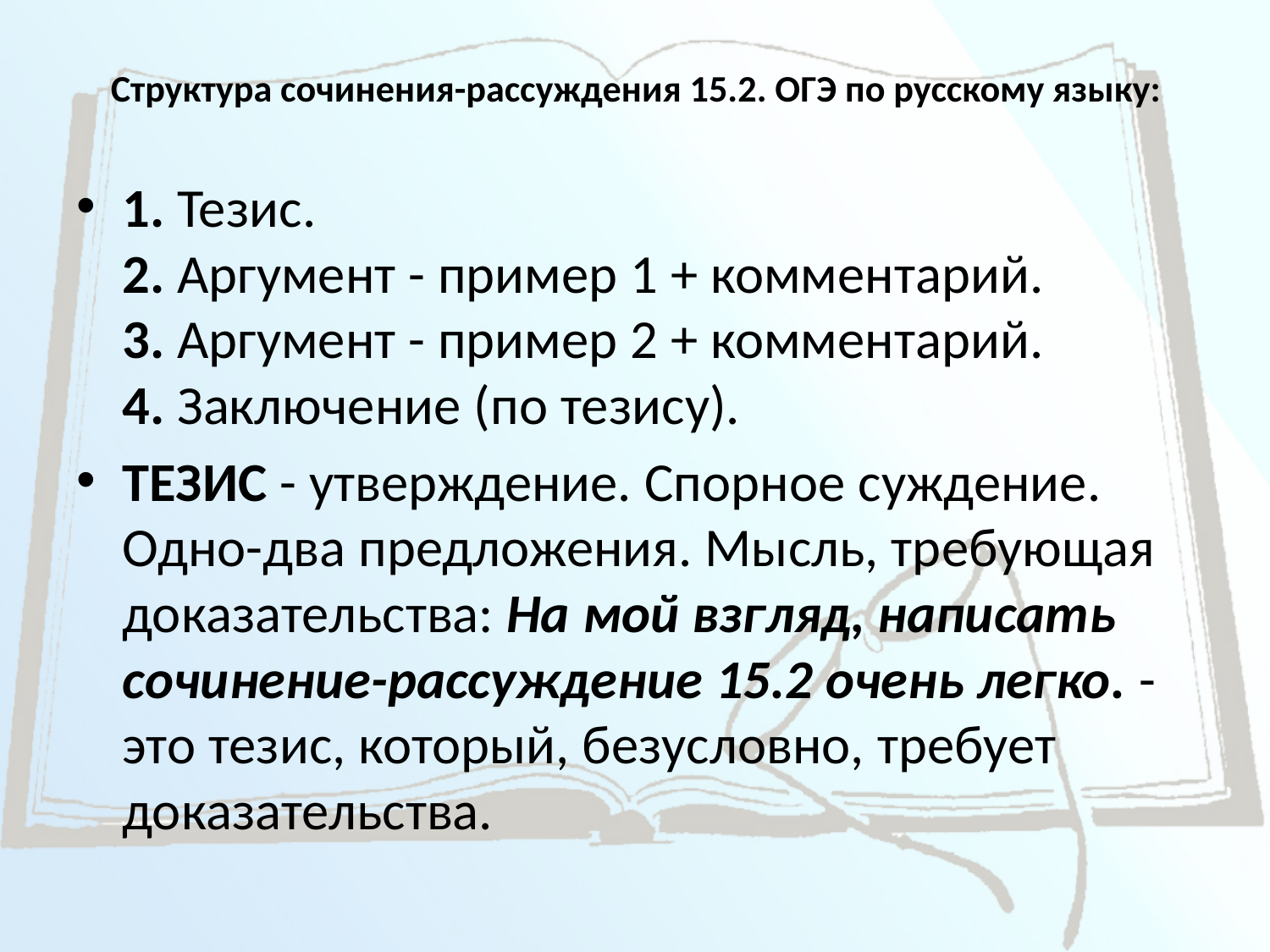

# Структура сочинения-рассуждения 15.2. ОГЭ по русскому языку:
1. Тезис.
2. Аргумент - пример 1 + комментарий.
3. Аргумент - пример 2 + комментарий.
4. Заключение (по тезису).
ТЕЗИС - утверждение. Спорное суждение. Одно-два предложения. Мысль, требующая доказательства: На мой взгляд, написать сочинение-рассуждение 15.2 очень легко. - это тезис, который, безусловно, требует доказательства.